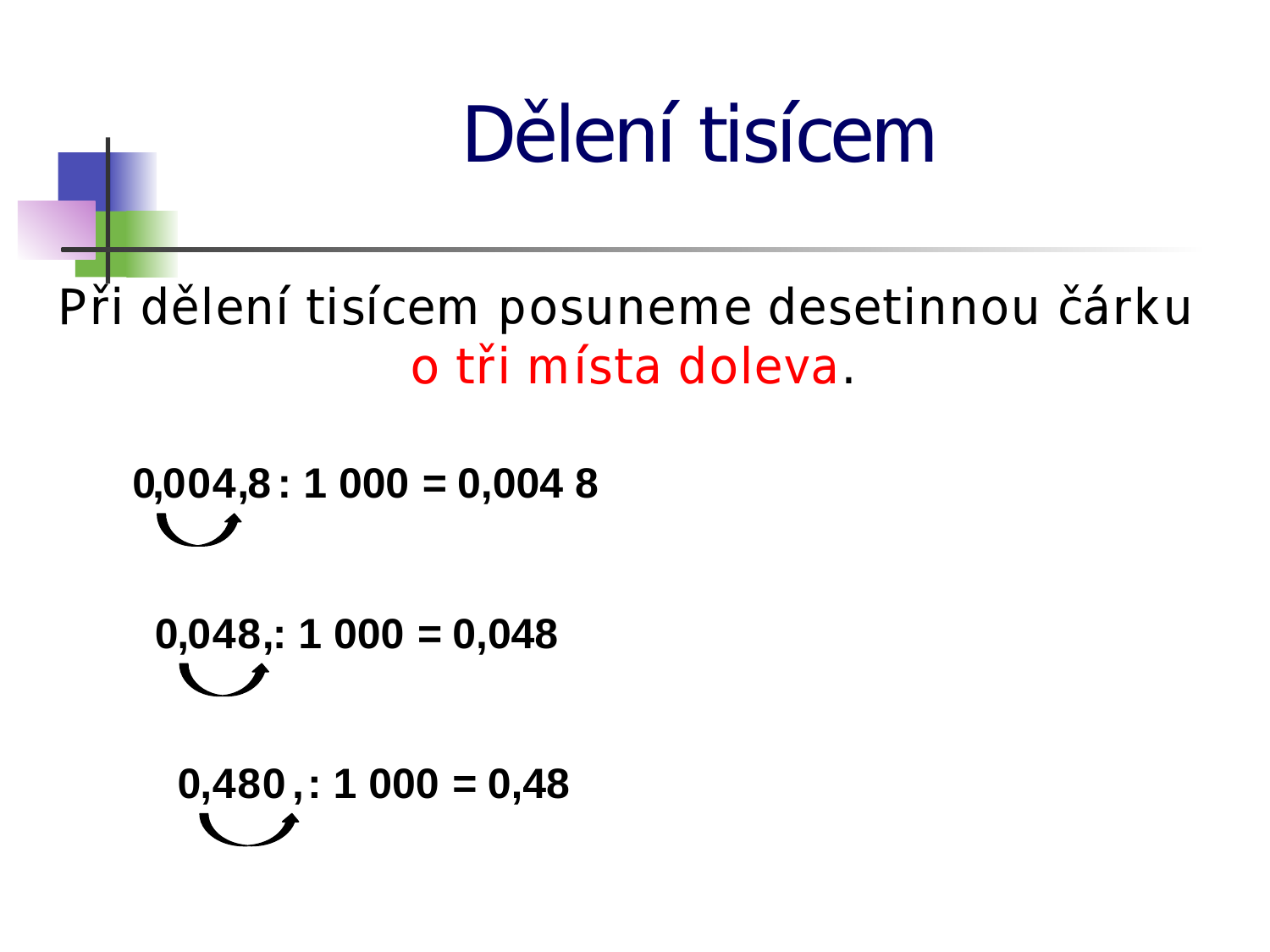

# Dělení tisícem
Při dělení tisícem posuneme desetinnou čárku
o tři místa doleva.
0
0
,
0
4
,
8
: 1 000
=
0,004 8

,
4
8
,
: 1 000
=
0,048
0
0

0
: 1 000
=
,
4
8
,
0,48
0